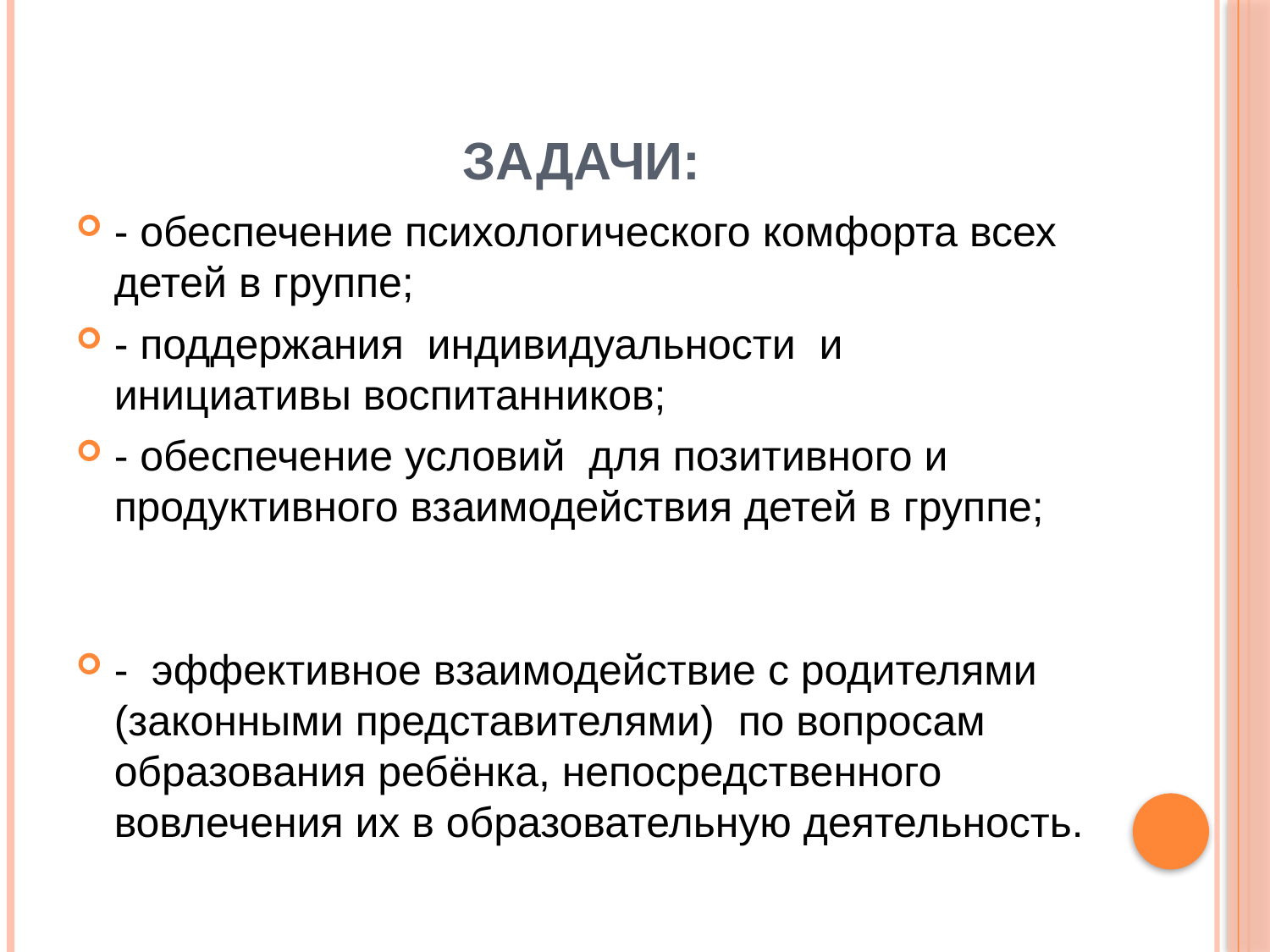

# Задачи:
- обеспечение психологического комфорта всех детей в группе;
- поддержания  индивидуальности  и инициативы воспитанников;
- обеспечение условий  для позитивного и продуктивного взаимодействия детей в группе;
-  эффективное взаимодействие с родителями (законными представителями)  по вопросам образования ребёнка, непосредственного вовлечения их в образовательную деятельность.